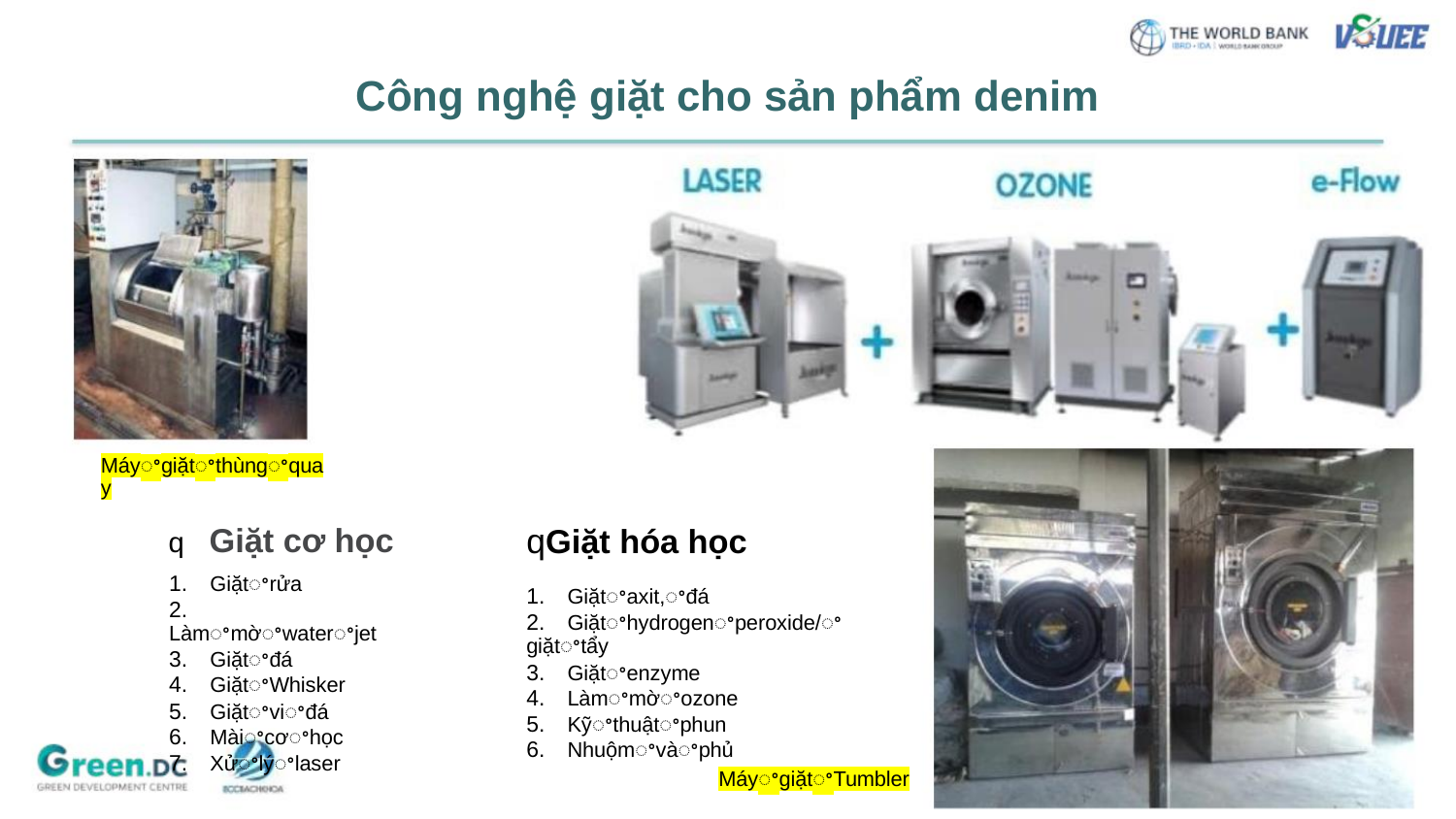

Công nghệ giặt cho sản phẩm denim
Máyꢀgiặtꢀthùngꢀquay
q Giặt cơ học
qGiặt hóa học
1. Giặtꢀrửa
2. Làmꢀmờꢀwaterꢀjet
3. Giặtꢀđá
4. GiặtꢀWhisker
5. Giặtꢀviꢀđá
6. Màiꢀcơꢀhọc
7. Xửꢀlýꢀlaser
1. Giặtꢀaxit,ꢀđá
2. Giặtꢀhydrogenꢀperoxide/ꢀgiặtꢀtẩy
3. Giặtꢀenzyme
4. Làmꢀmờꢀozone
5. Kỹꢀthuậtꢀphun
6. Nhuộmꢀvàꢀphủ
MáyꢀgiặtꢀTumbler